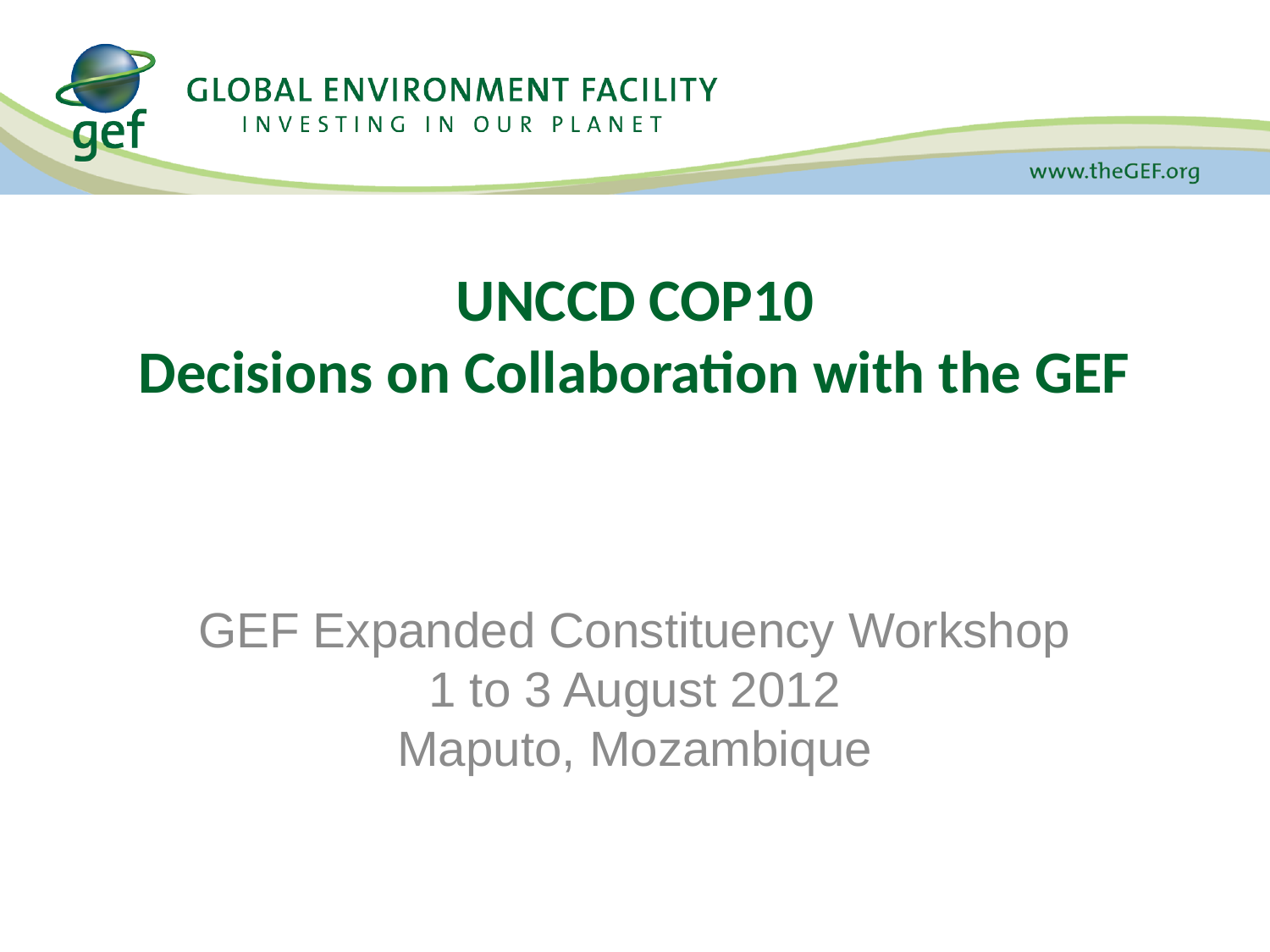

# UNCCD COP10 Decisions on Collaboration with the GEF
GEF Expanded Constituency Workshop
1 to 3 August 2012
Maputo, Mozambique